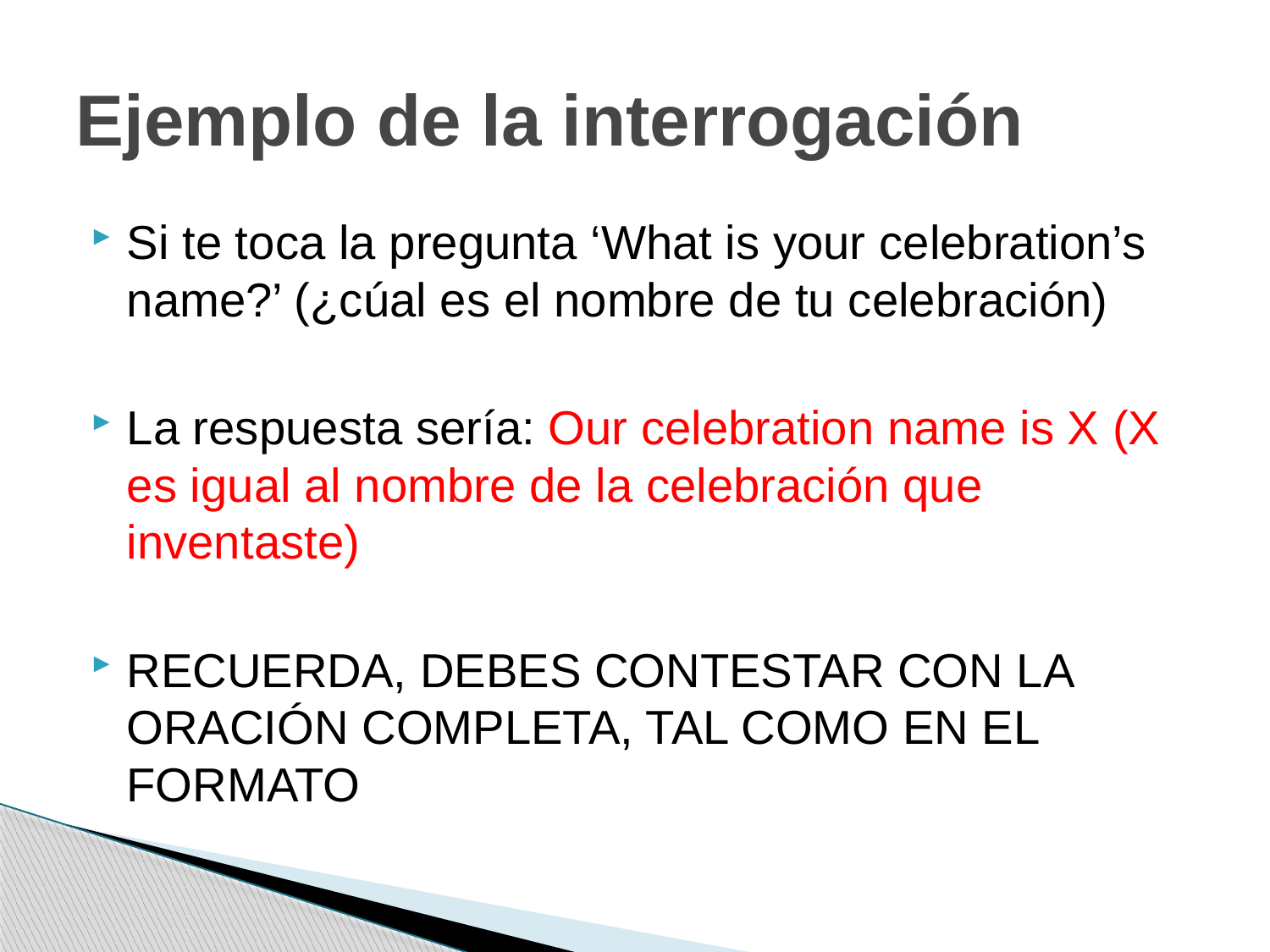

# Ejemplo de la interrogación
Si te toca la pregunta ‘What is your celebration’s name?’ (¿cúal es el nombre de tu celebración)

La respuesta sería: Our celebration name is X (X es igual al nombre de la celebración que inventaste)

RECUERDA, DEBES CONTESTAR CON LA ORACIÓN COMPLETA, TAL COMO EN EL FORMATO